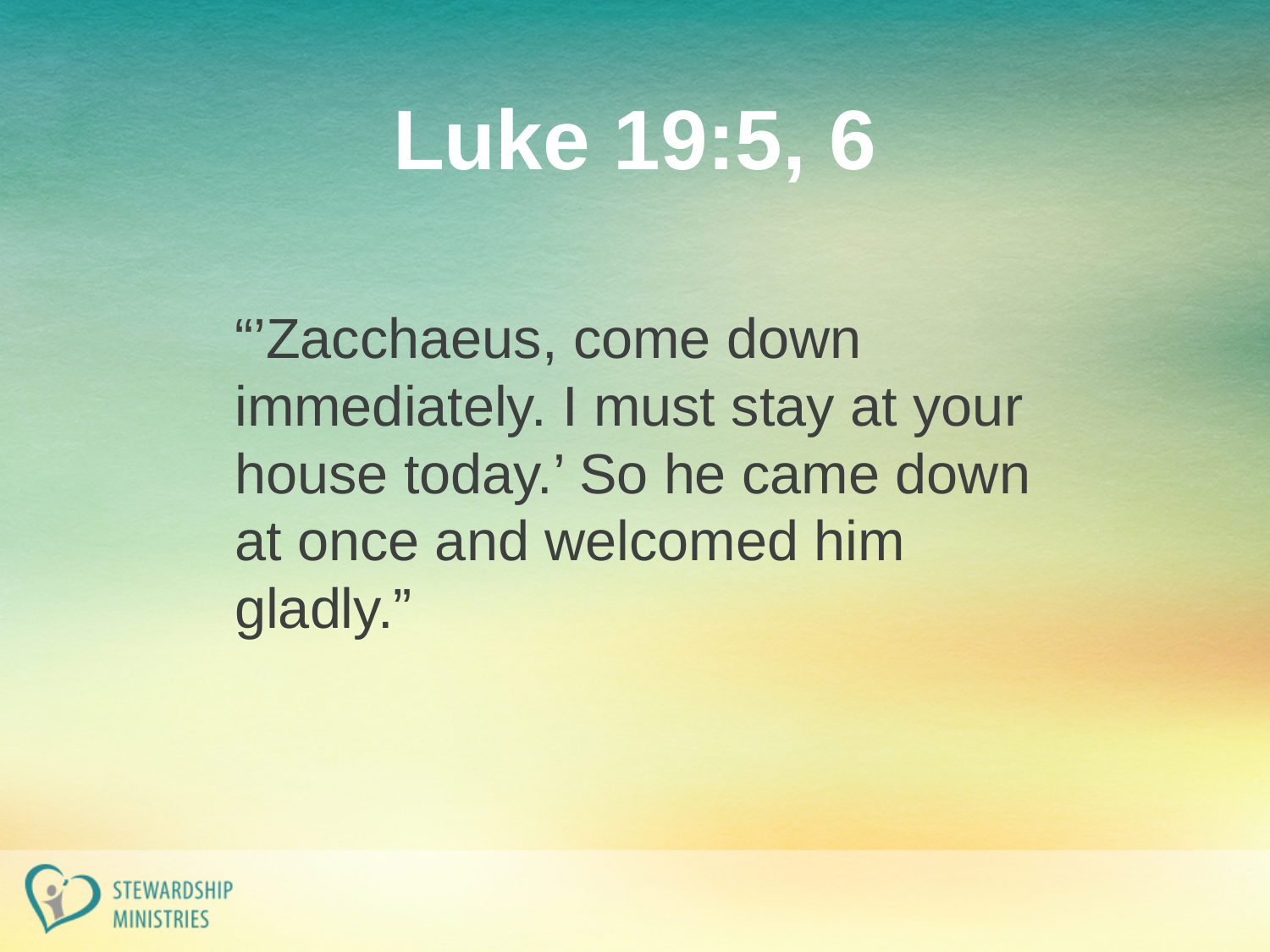

# Luke 19:5, 6
“’Zacchaeus, come down immediately. I must stay at your house today.’ So he came down at once and welcomed him gladly.”